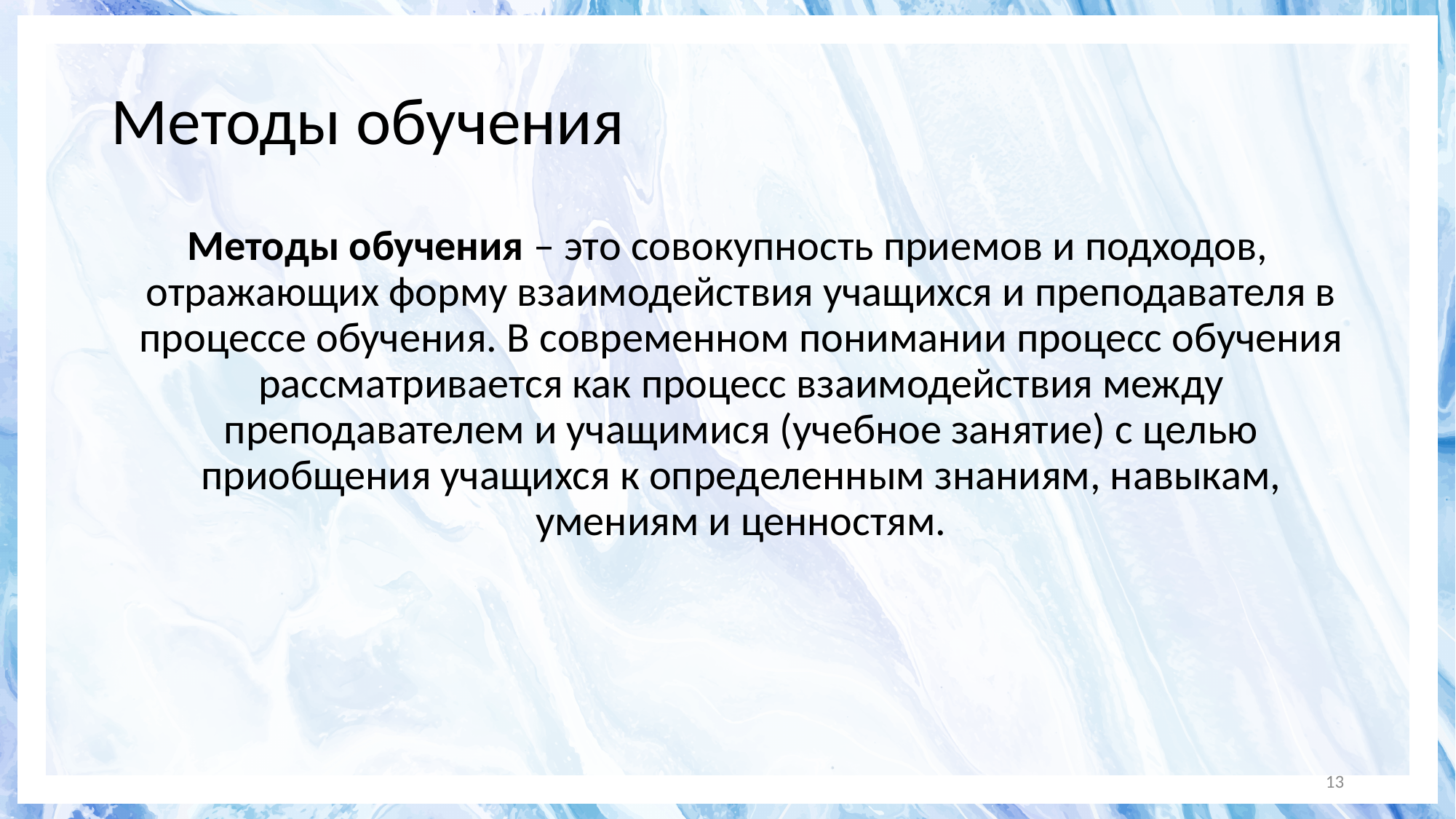

# Методы обучения
Методы обучения – это совокупность приемов и подходов, отражающих форму взаимодействия учащихся и преподавателя в процессе обучения. В современном понимании процесс обучения рассматривается как процесс взаимодействия между преподавателем и учащимися (учебное занятие) с целью приобщения учащихся к определенным знаниям, навыкам, умениям и ценностям.

13